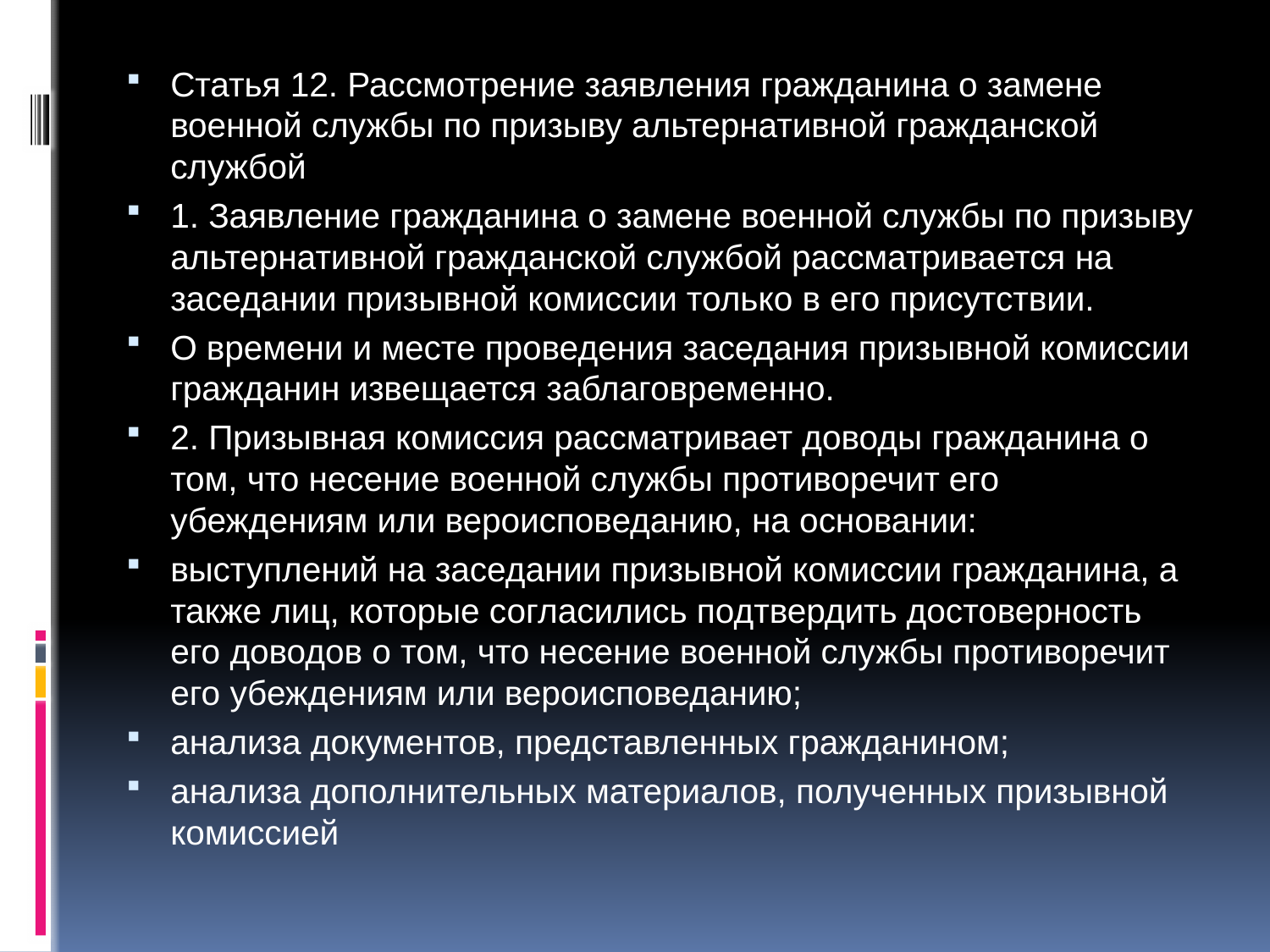

Статья 12. Рассмотрение заявления гражданина о замене военной службы по призыву альтернативной гражданской службой
1. Заявление гражданина о замене военной службы по призыву альтернативной гражданской службой рассматривается на заседании призывной комиссии только в его присутствии.
О времени и месте проведения заседания призывной комиссии гражданин извещается заблаговременно.
2. Призывная комиссия рассматривает доводы гражданина о том, что несение военной службы противоречит его убеждениям или вероисповеданию, на основании:
выступлений на заседании призывной комиссии гражданина, а также лиц, которые согласились подтвердить достоверность его доводов о том, что несение военной службы противоречит его убеждениям или вероисповеданию;
анализа документов, представленных гражданином;
анализа дополнительных материалов, полученных призывной комиссией
#